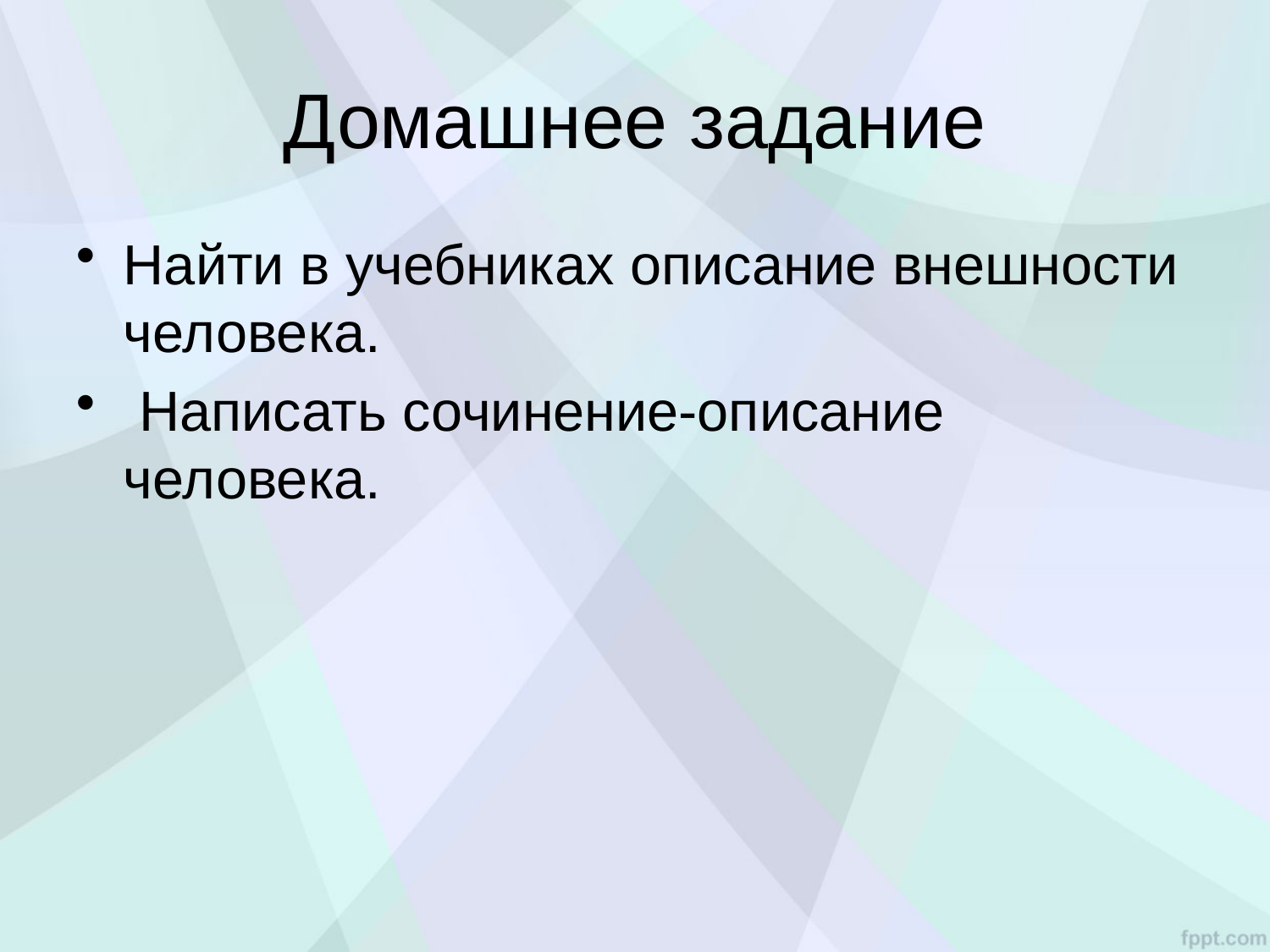

# Домашнее задание
Найти в учебниках описание внешности человека.
 Написать сочинение-описание человека.